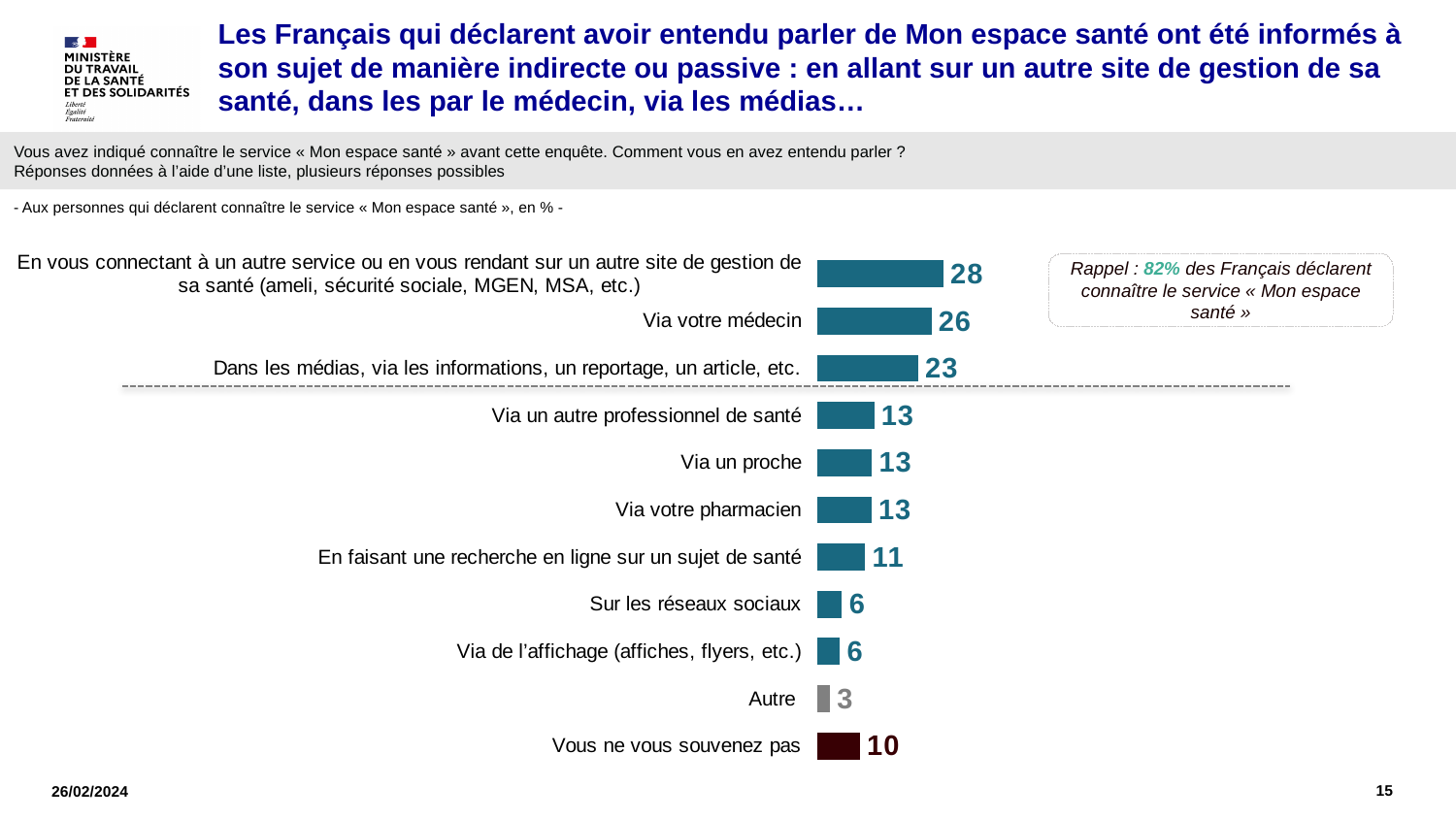

Les Français qui déclarent avoir entendu parler de Mon espace santé ont été informés à son sujet de manière indirecte ou passive : en allant sur un autre site de gestion de sa santé, dans les par le médecin, via les médias…

Vous avez indiqué connaître le service « Mon espace santé » avant cette enquête. Comment vous en avez entendu parler ?
Réponses données à l’aide d’une liste, plusieurs réponses possibles
- Aux personnes qui déclarent connaître le service « Mon espace santé », en % -

### Chart

| Category | % |
|---|---|
| En vous connectant à un autre service ou en vous rendant sur un autre site de gestion de sa santé (ameli, sécurité sociale, MGEN, MSA, etc.) | 28.311376735796838 |
| Via votre médecin | 25.71929488410663 |
| Dans les médias, via les informations, un reportage, un article, etc. | 22.779819108575424 |
| Via un autre professionnel de santé | 13.141047792439428 |
| Via un proche | 12.654232652904682 |
| Via votre pharmacien | 12.560915609955517 |
| En faisant une recherche en ligne sur un sujet de santé | 11.170018474491018 |
| Sur les réseaux sociaux | 6.088578920576572 |
| Via de l’affichage (affiches, flyers, etc.) | 5.632599105585641 |
| Autre  | 3.4133459635940095 |
| Vous ne vous souvenez pas | 9.979840327597831 |
Rappel : 82% des Français déclarent connaître le service « Mon espace santé »
15
26/02/2024